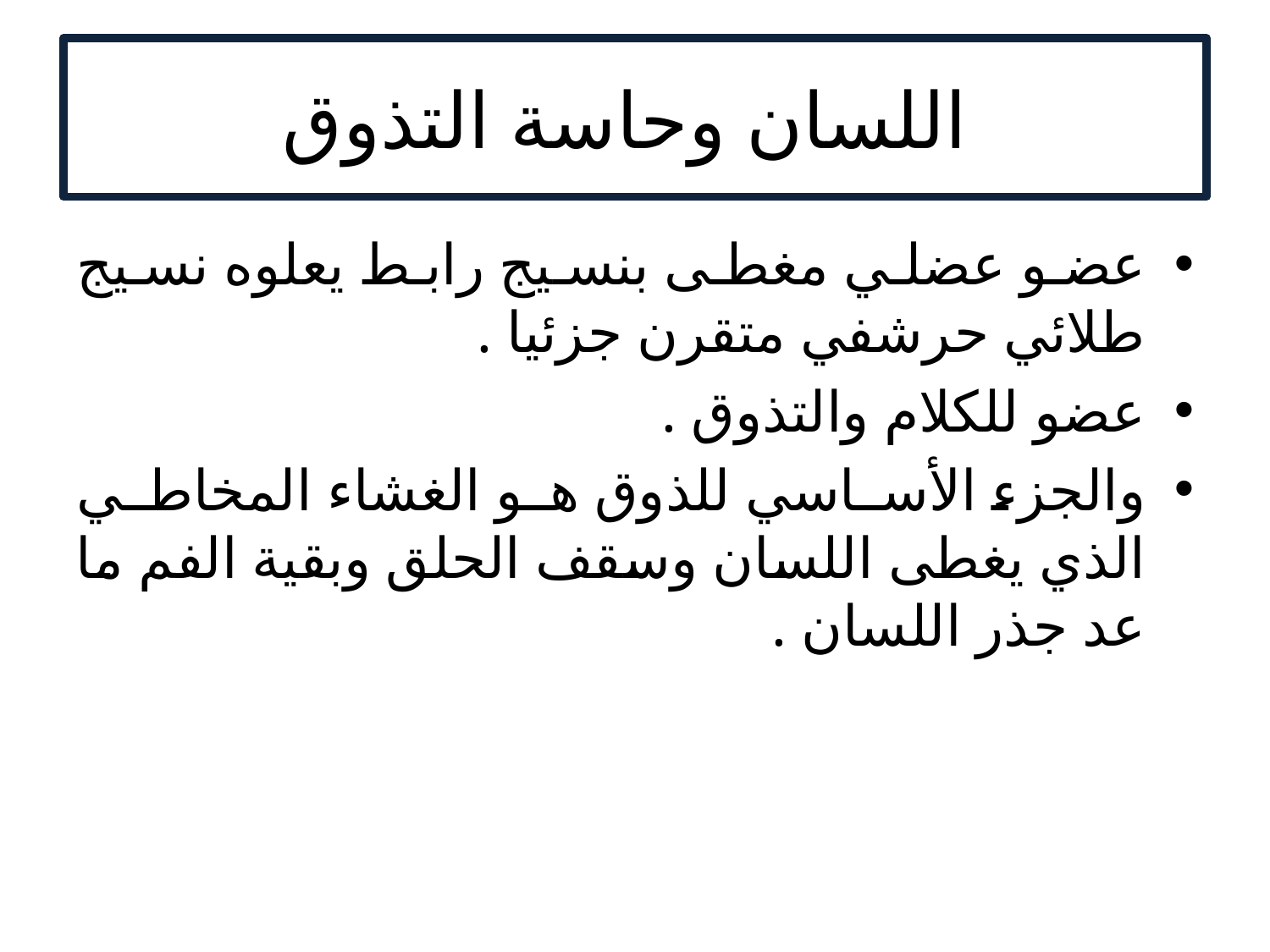

# اللسان وحاسة التذوق
عضو عضلي مغطى بنسيج رابط يعلوه نسيج طلائي حرشفي متقرن جزئيا .
عضو للكلام والتذوق .
والجزء الأساسي للذوق هو الغشاء المخاطي الذي يغطى اللسان وسقف الحلق وبقية الفم ما عد جذر اللسان .